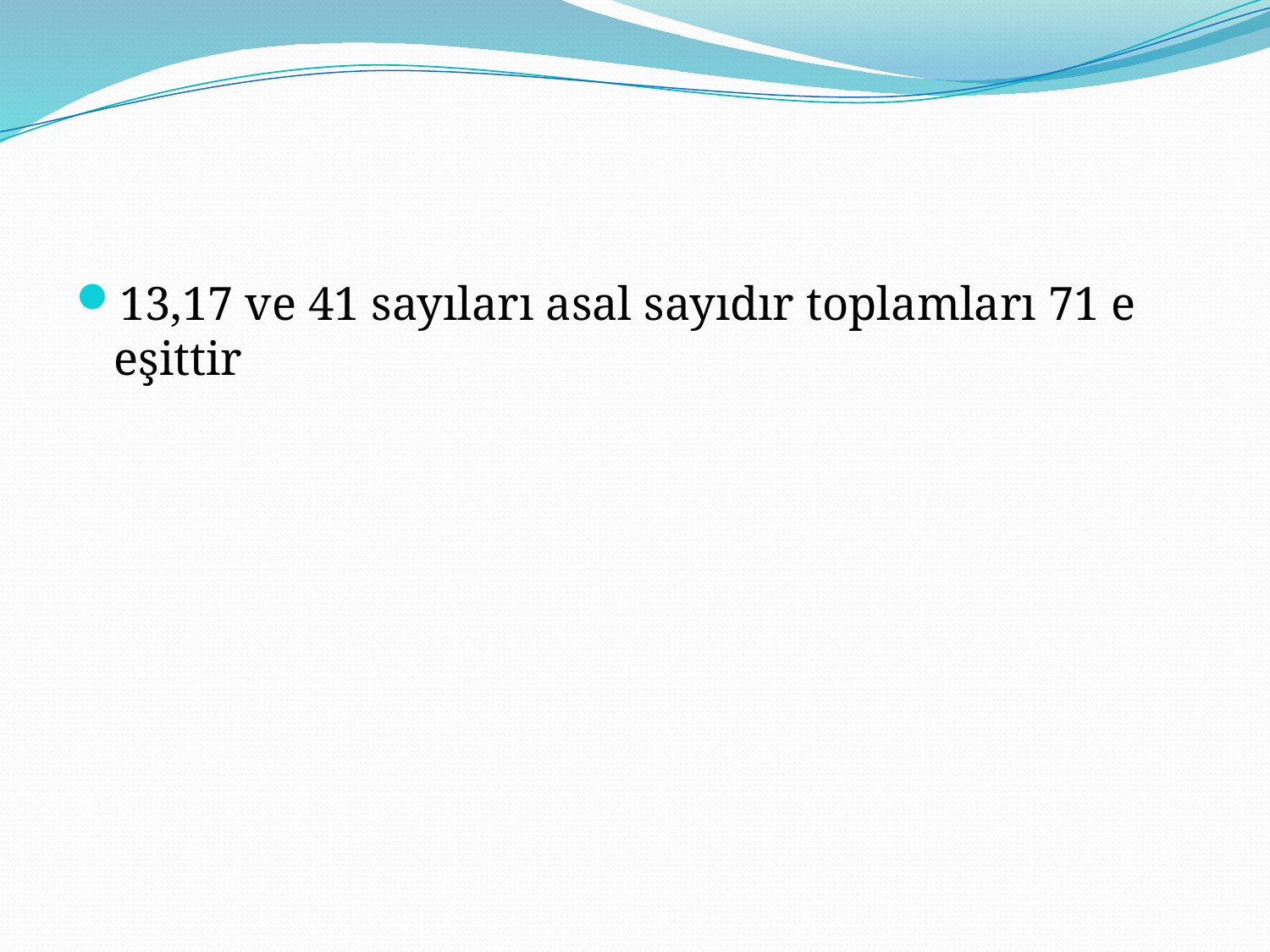

#
13,17 ve 41 sayıları asal sayıdır toplamları 71 e eşittir